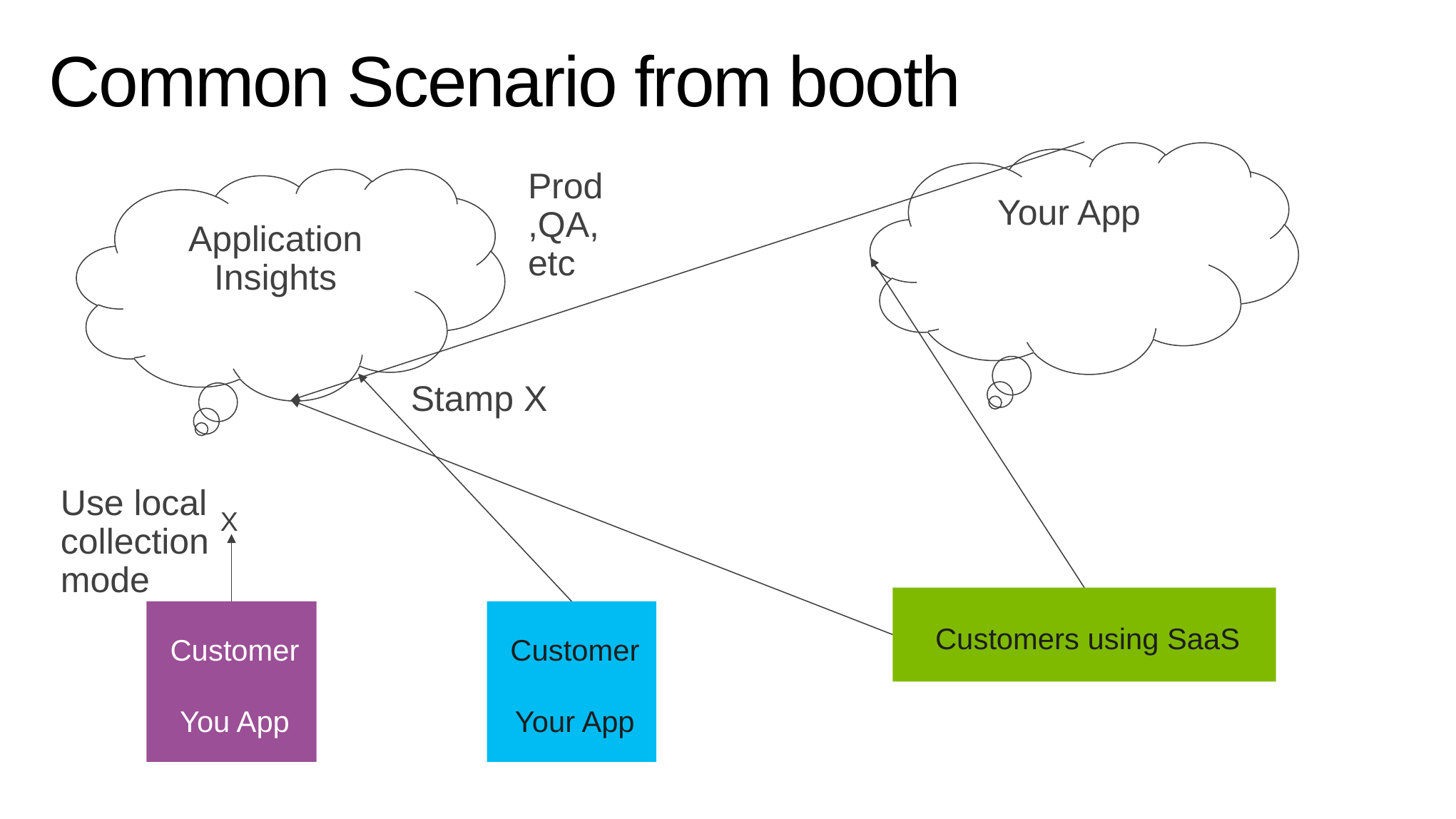

# Common Scenario from booth
Your App
Prod,QA, etc
Application Insights
Stamp X
Use local collection mode
X
Customers using SaaS

Customer

You App

Customer

Your App